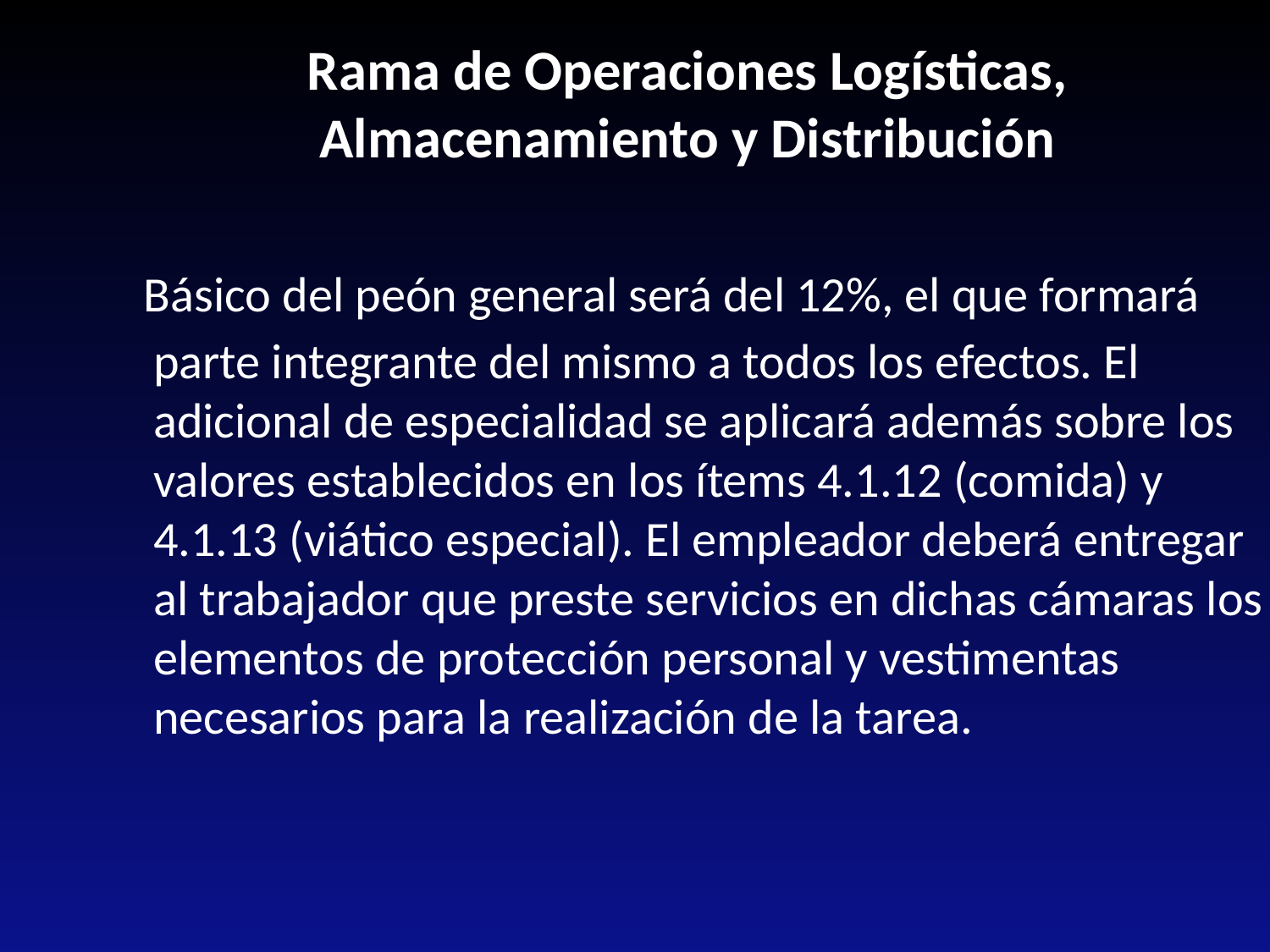

Rama de Operaciones Logísticas, Almacenamiento y Distribución
  Básico del peón general será del 12%, el que formará parte integrante del mismo a todos los efectos. El adicional de especialidad se aplicará además sobre los valores establecidos en los ítems 4.1.12 (comida) y 4.1.13 (viático especial). El empleador deberá entregar al trabajador que preste servicios en dichas cámaras los elementos de protección personal y vestimentas necesarios para la realización de la tarea.